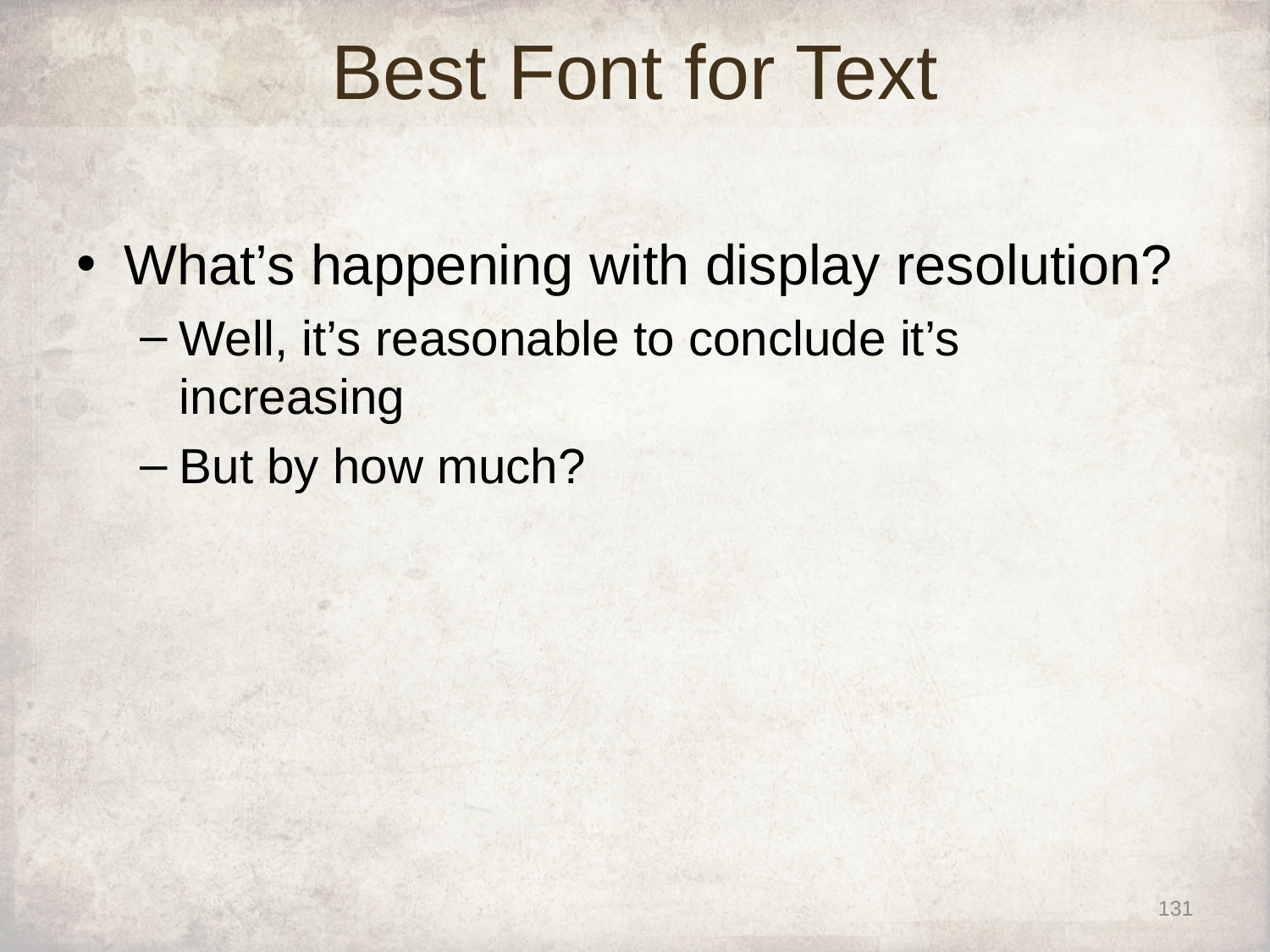

# Best Font for Text
What’s happening with display resolution?
Well, it’s reasonable to conclude it’s increasing
But by how much?
131